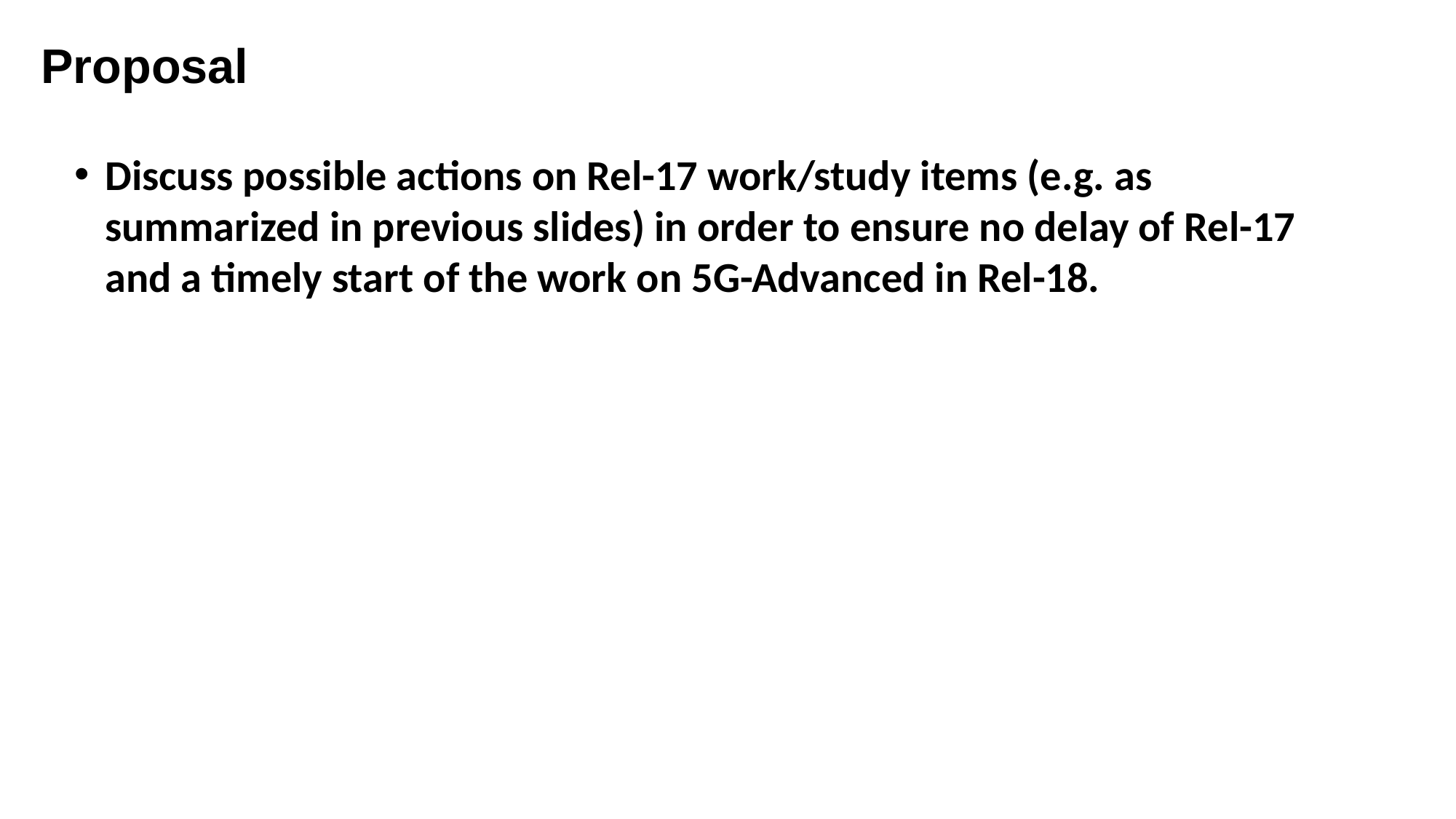

Proposal
Discuss possible actions on Rel-17 work/study items (e.g. as summarized in previous slides) in order to ensure no delay of Rel-17 and a timely start of the work on 5G-Advanced in Rel-18.